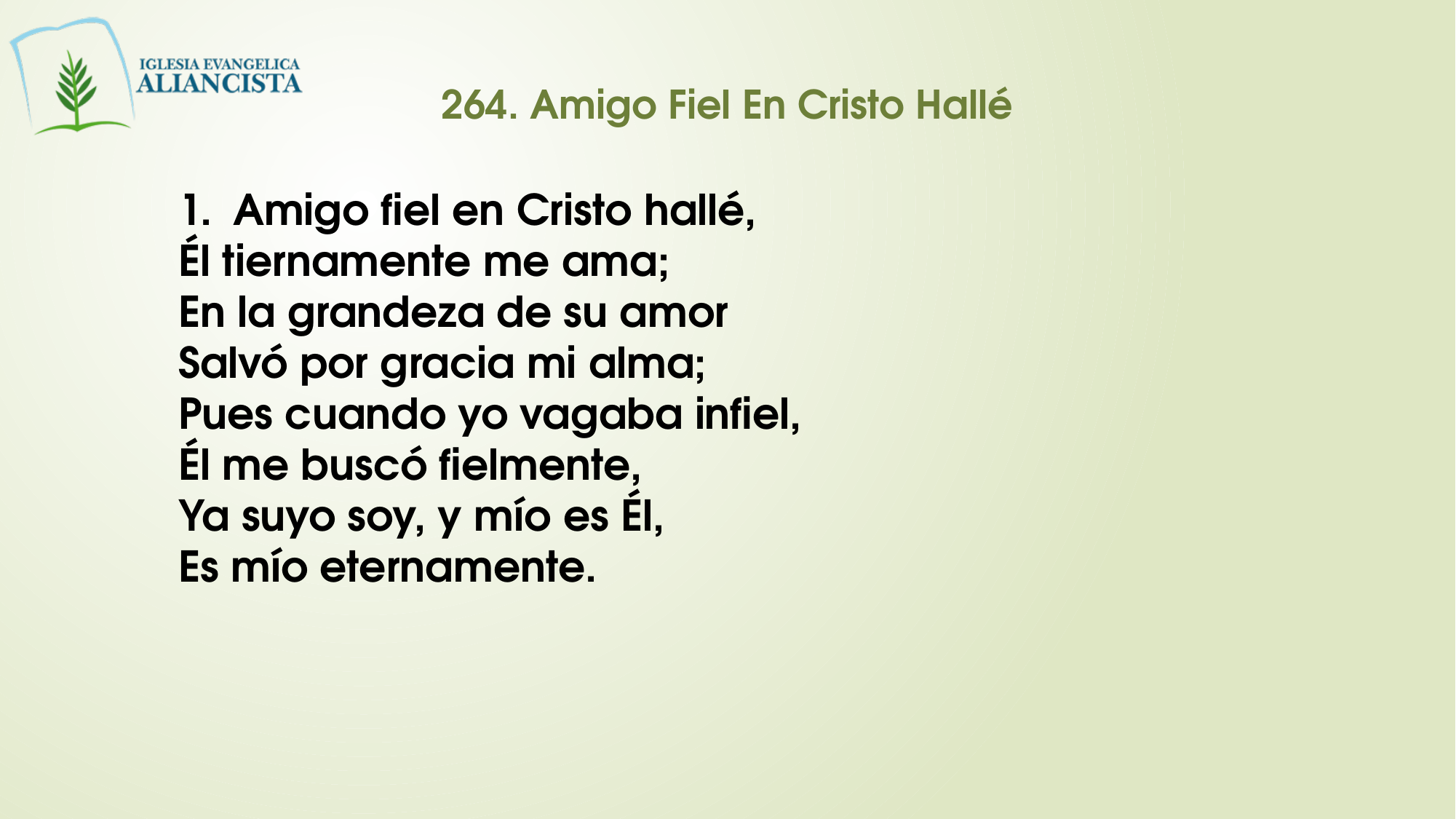

264. Amigo Fiel En Cristo Hallé
Amigo fiel en Cristo hallé,
Él tiernamente me ama;
En la grandeza de su amor
Salvó por gracia mi alma;
Pues cuando yo vagaba infiel,
Él me buscó fielmente,
Ya suyo soy, y mío es Él,
Es mío eternamente.